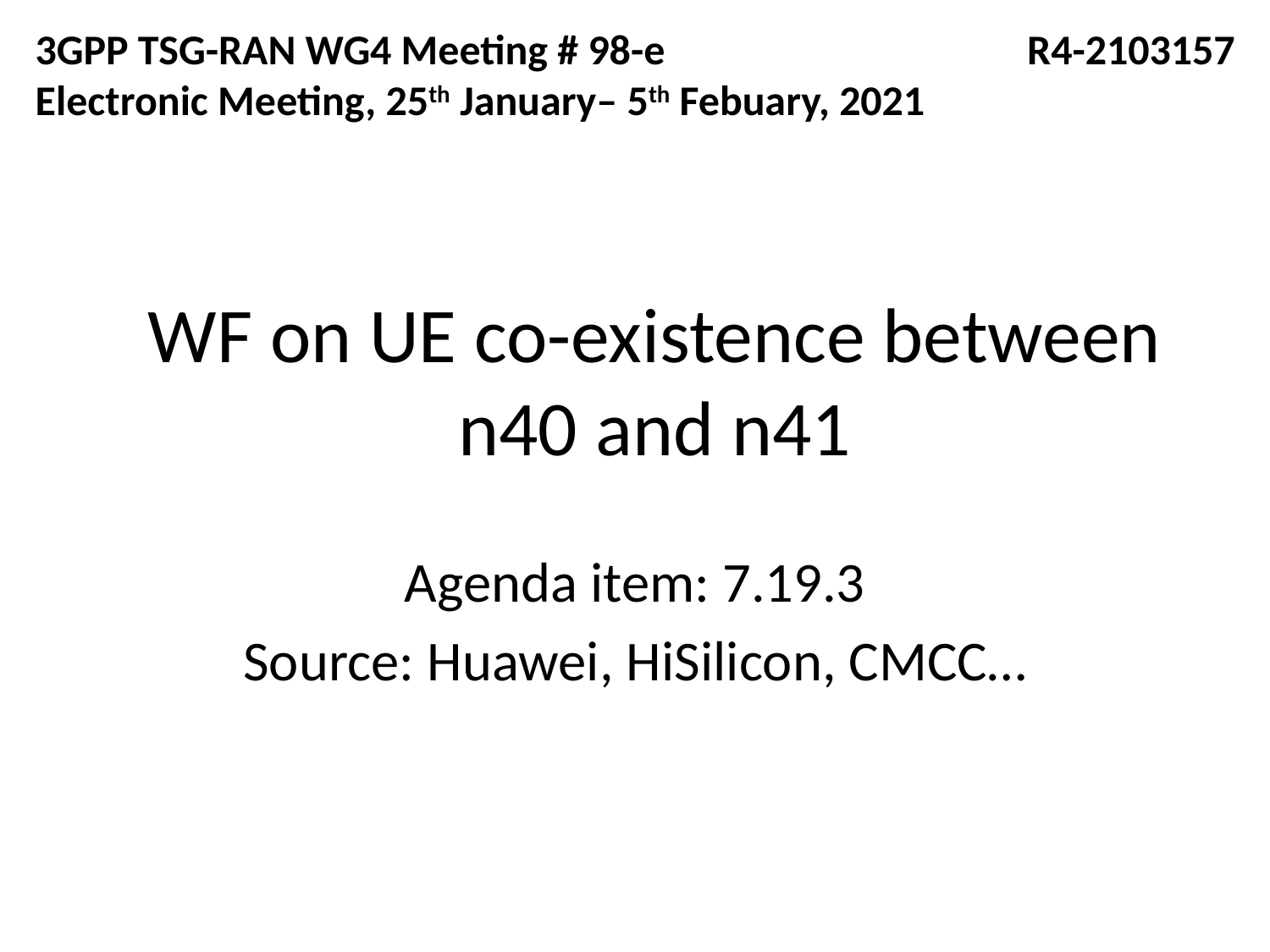

3GPP TSG-RAN WG4 Meeting # 98-e                                      R4-2103157
Electronic Meeting, 25th January– 5th Febuary, 2021
# WF on UE co-existence between n40 and n41
Agenda item: 7.19.3
Source: Huawei, HiSilicon, CMCC…